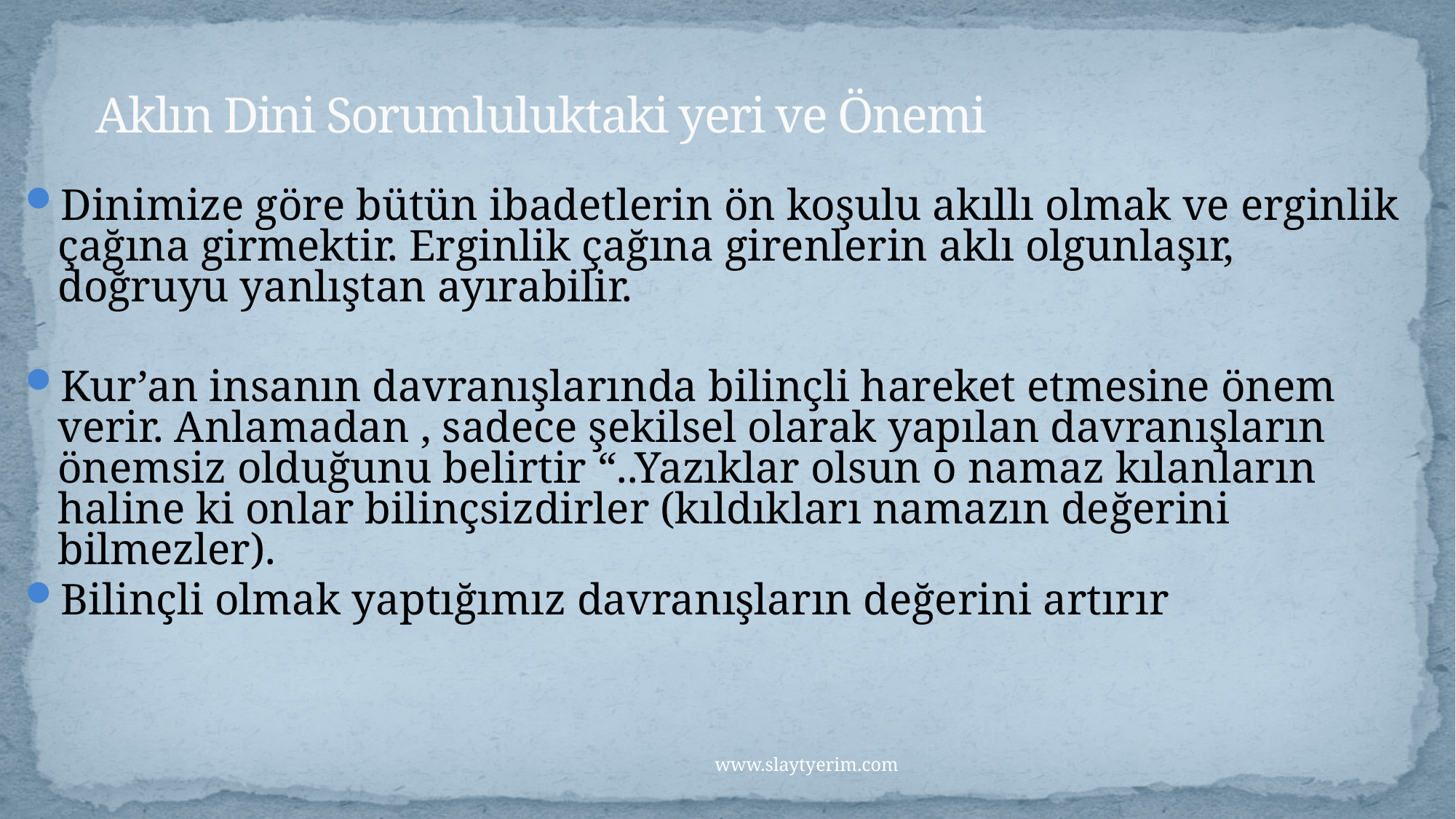

# Aklın Dini Sorumluluktaki yeri ve Önemi
Dinimize göre bütün ibadetlerin ön koşulu akıllı olmak ve erginlik çağına girmektir. Erginlik çağına girenlerin aklı olgunlaşır, doğruyu yanlıştan ayırabilir.

Kur’an insanın davranışlarında bilinçli hareket etmesine önem verir. Anlamadan , sadece şekilsel olarak yapılan davranışların önemsiz olduğunu belirtir “..Yazıklar olsun o namaz kılanların haline ki onlar bilinçsizdirler (kıldıkları namazın değerini bilmezler).
Bilinçli olmak yaptığımız davranışların değerini artırır
www.slaytyerim.com